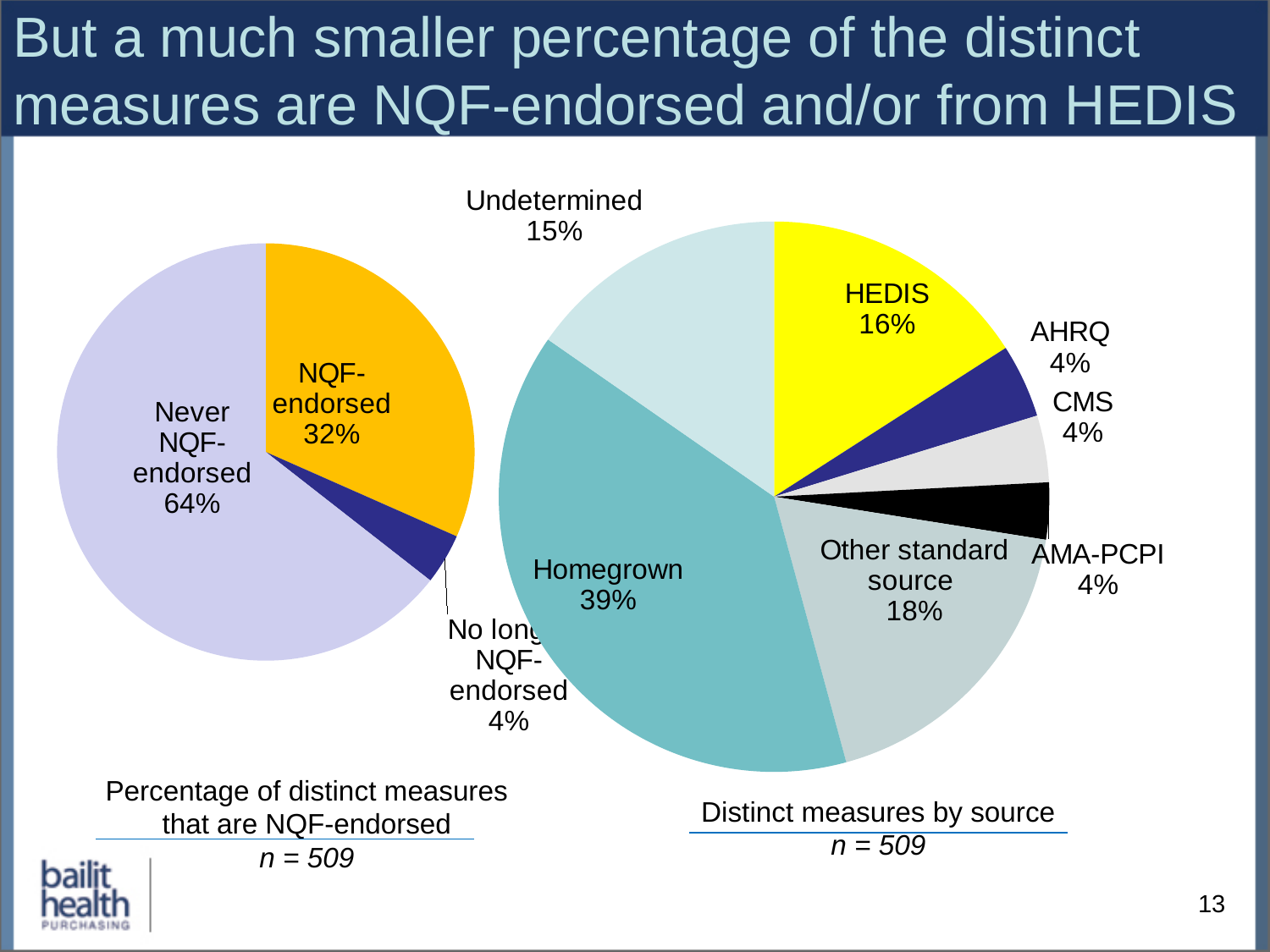

# But a much smaller percentage of the distinct measures are NQF-endorsed and/or from HEDIS

### Chart

| Category | Column1 |
|---|---|
| NQF endorsed | 161.0 |
| No longer NQF endorsed | 20.0 |
| Never NQF endorsed | 328.0 |

### Chart

| Category | Column1 |
|---|---|
| NCQA | 81.0 |
| AHRQ | 22.0 |
| CMS | 20.0 |
| AMA- PCPI | 17.0 |
| Other standard source  | 93.0 |
| Homegrown | 198.0 |
| Undetermined | 78.0 |
Percentage of distinct measures that are NQF-endorsed
n = 509
Distinct measures by source
n = 509
13